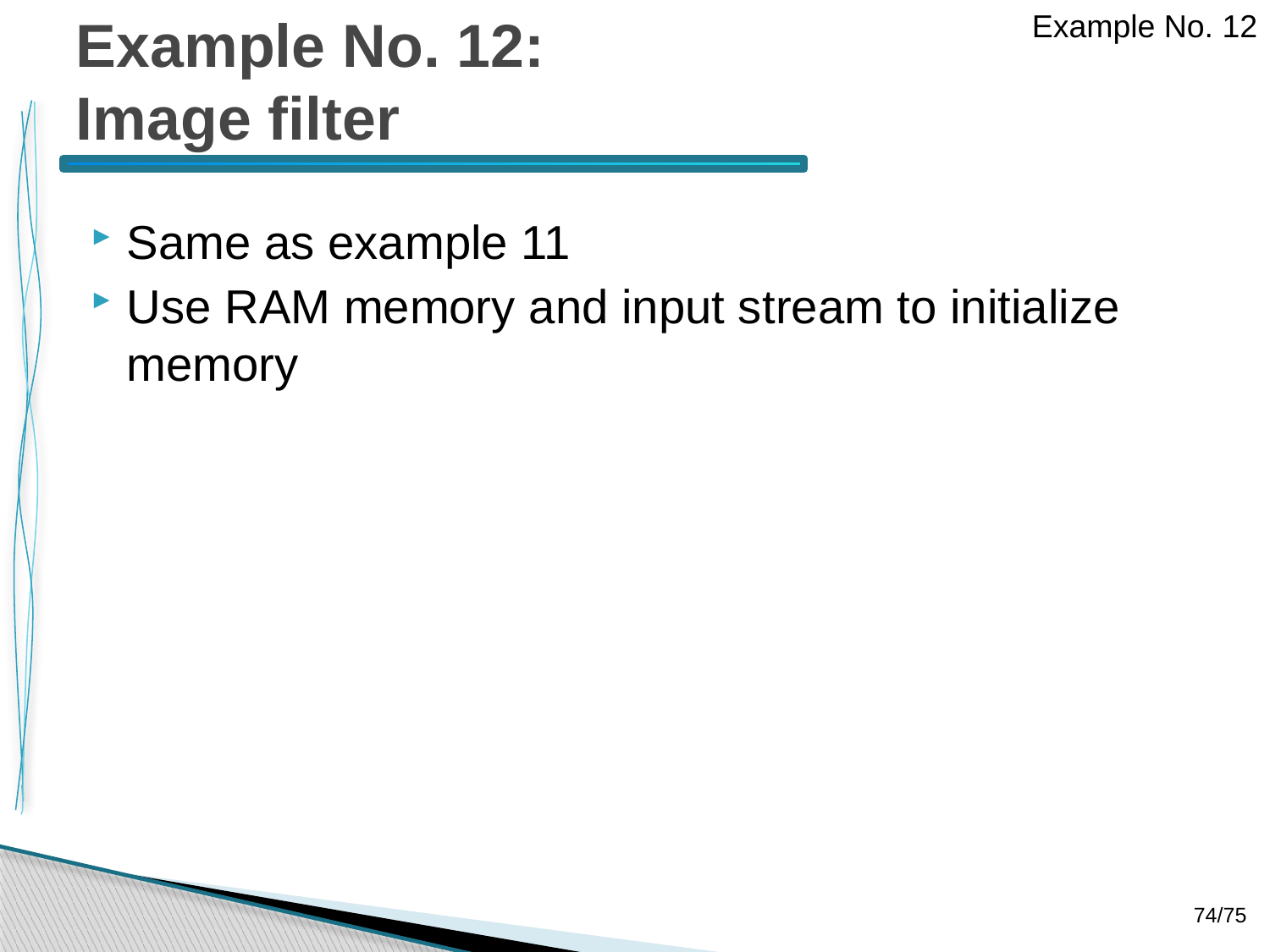

# Example No. 12: Image filter
Example No. 12
Same as example 11
Use RAM memory and input stream to initialize memory